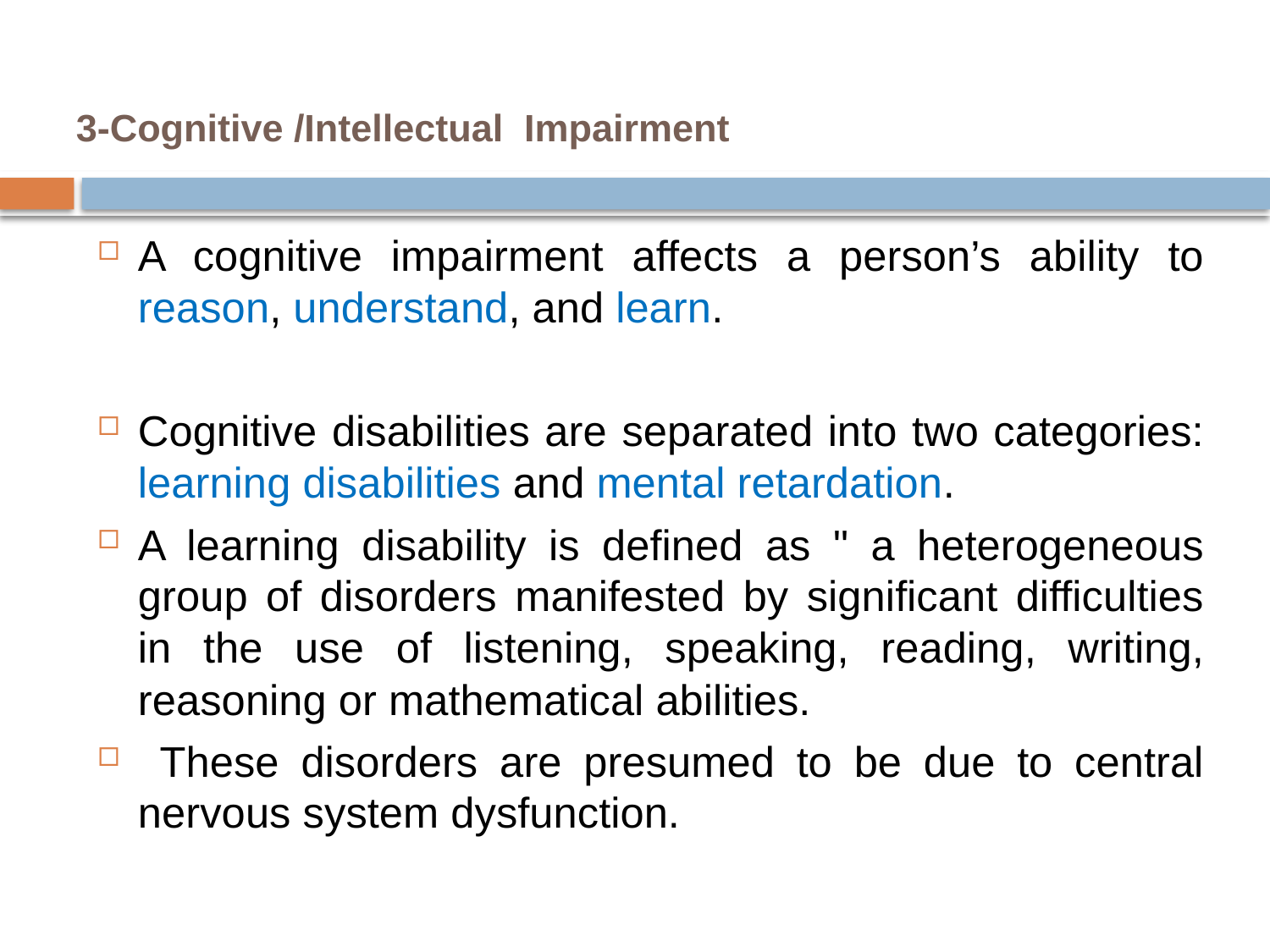

# 3-Cognitive /Intellectual  Impairment
A cognitive impairment affects a person’s ability to reason, understand, and learn.

Cognitive disabilities are separated into two categories: learning disabilities and mental retardation.
A learning disability is defined as " a heterogeneous group of disorders manifested by significant difficulties in the use of listening, speaking, reading, writing, reasoning or mathematical abilities.
 These disorders are presumed to be due to central nervous system dysfunction.